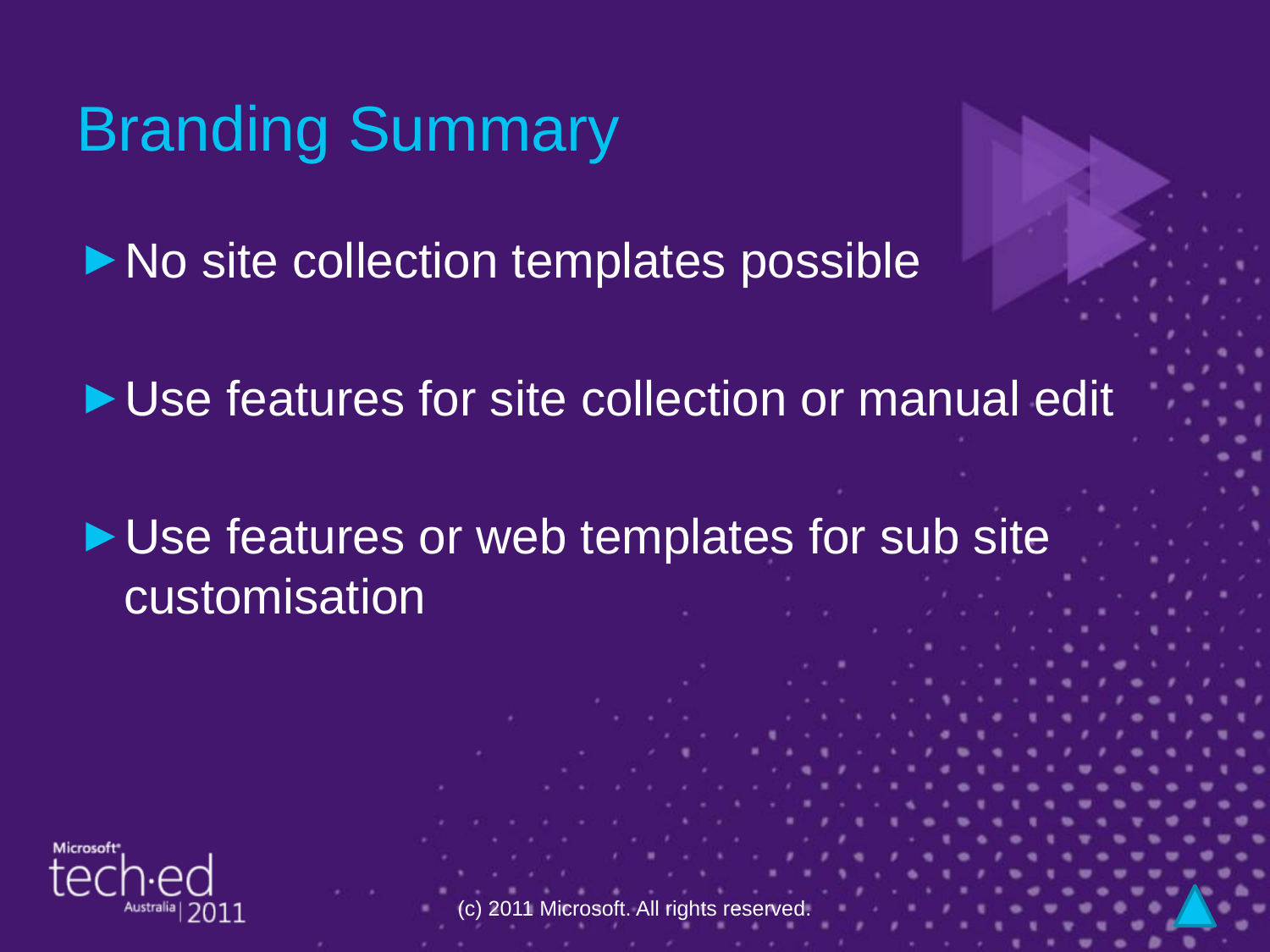

# Branding Summary
No site collection templates possible

Use features for site collection or manual edit

Use features or web templates for sub site customisation
(c) 2011 Microsoft. All rights reserved.